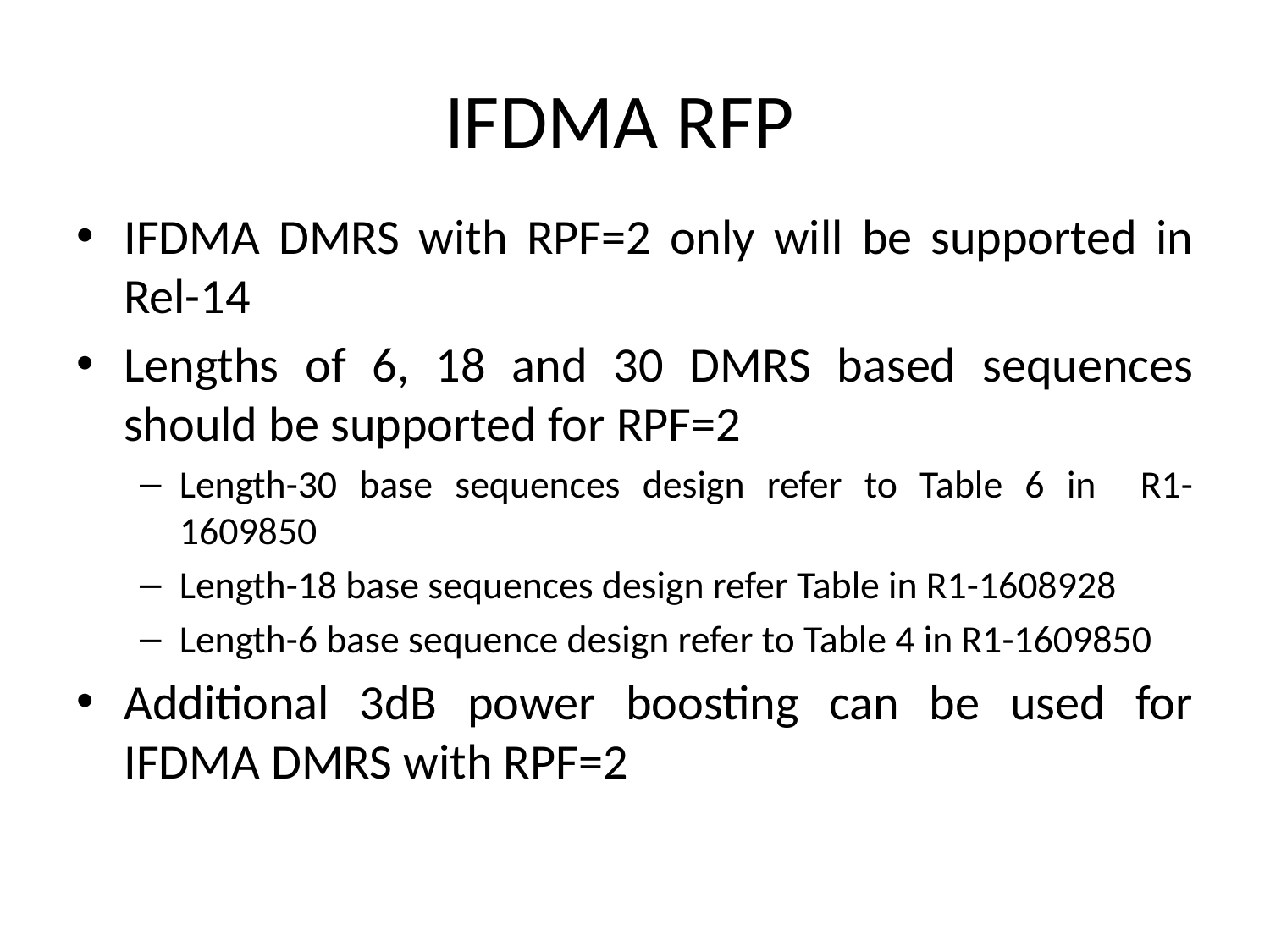

# IFDMA RFP
IFDMA DMRS with RPF=2 only will be supported in Rel-14
Lengths of 6, 18 and 30 DMRS based sequences should be supported for RPF=2
Length-30 base sequences design refer to Table 6 in  R1-1609850
Length-18 base sequences design refer Table in R1-1608928
Length-6 base sequence design refer to Table 4 in R1-1609850
Additional 3dB power boosting can be used for IFDMA DMRS with RPF=2